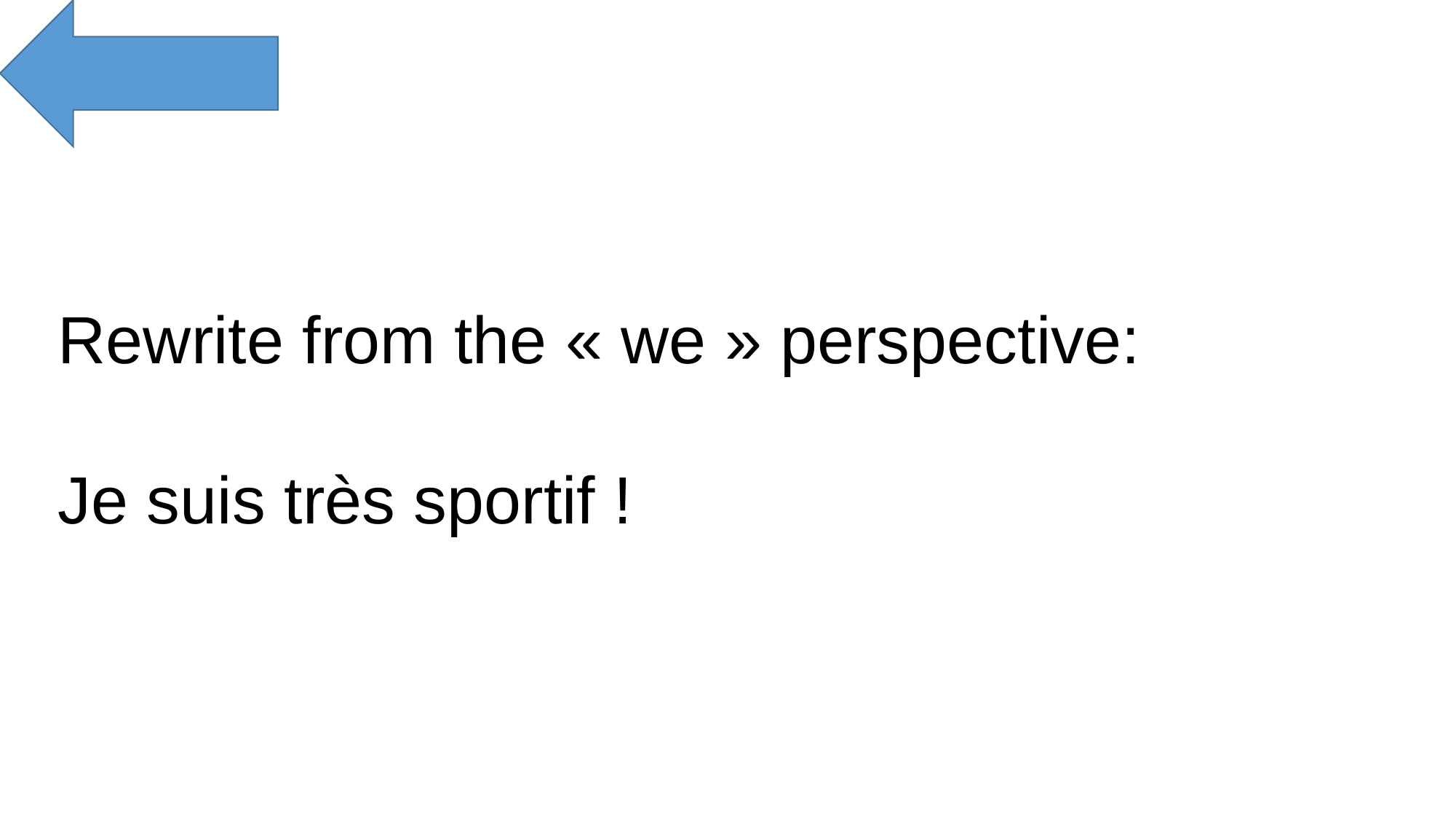

Rewrite from the « we » perspective:

Je suis très sportif !